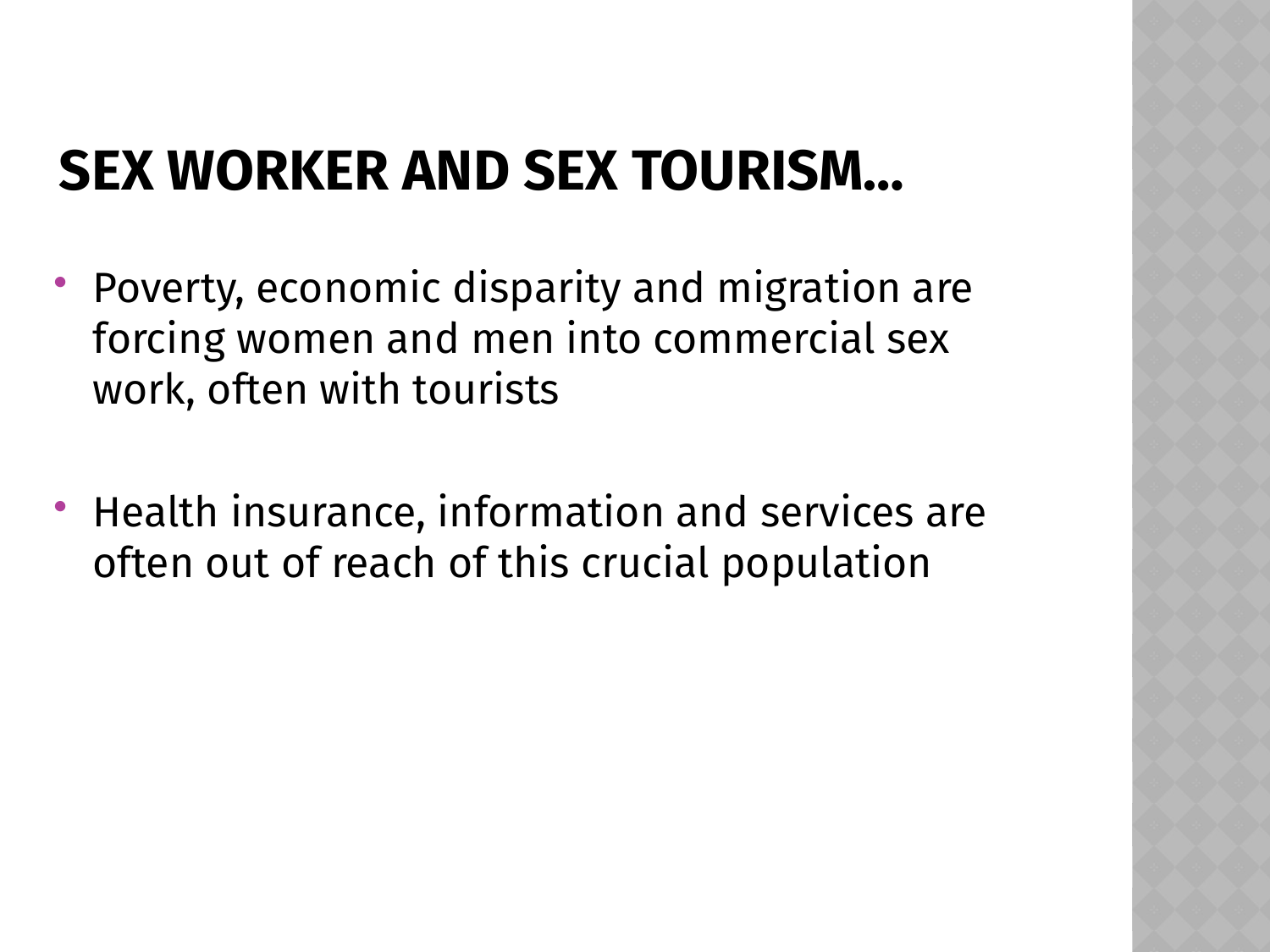

# SEX WORKER AND SEX TOURISM…
Poverty, economic disparity and migration are forcing women and men into commercial sex work, often with tourists

Health insurance, information and services are often out of reach of this crucial population